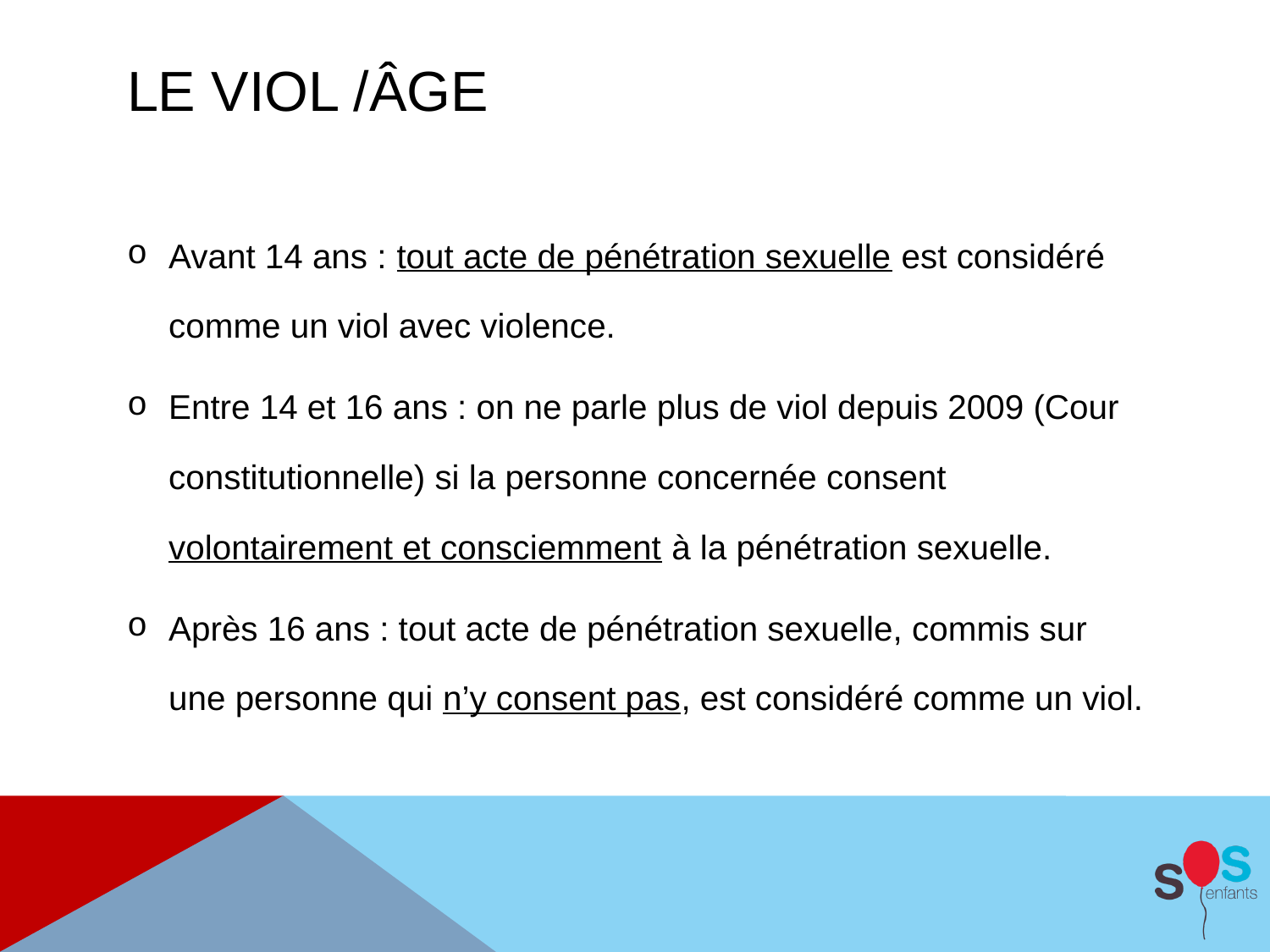

# Le viol /âge
Avant 14 ans : tout acte de pénétration sexuelle est considéré comme un viol avec violence.
Entre 14 et 16 ans : on ne parle plus de viol depuis 2009 (Cour constitutionnelle) si la personne concernée consent volontairement et consciemment à la pénétration sexuelle.
Après 16 ans : tout acte de pénétration sexuelle, commis sur une personne qui n’y consent pas, est considéré comme un viol.